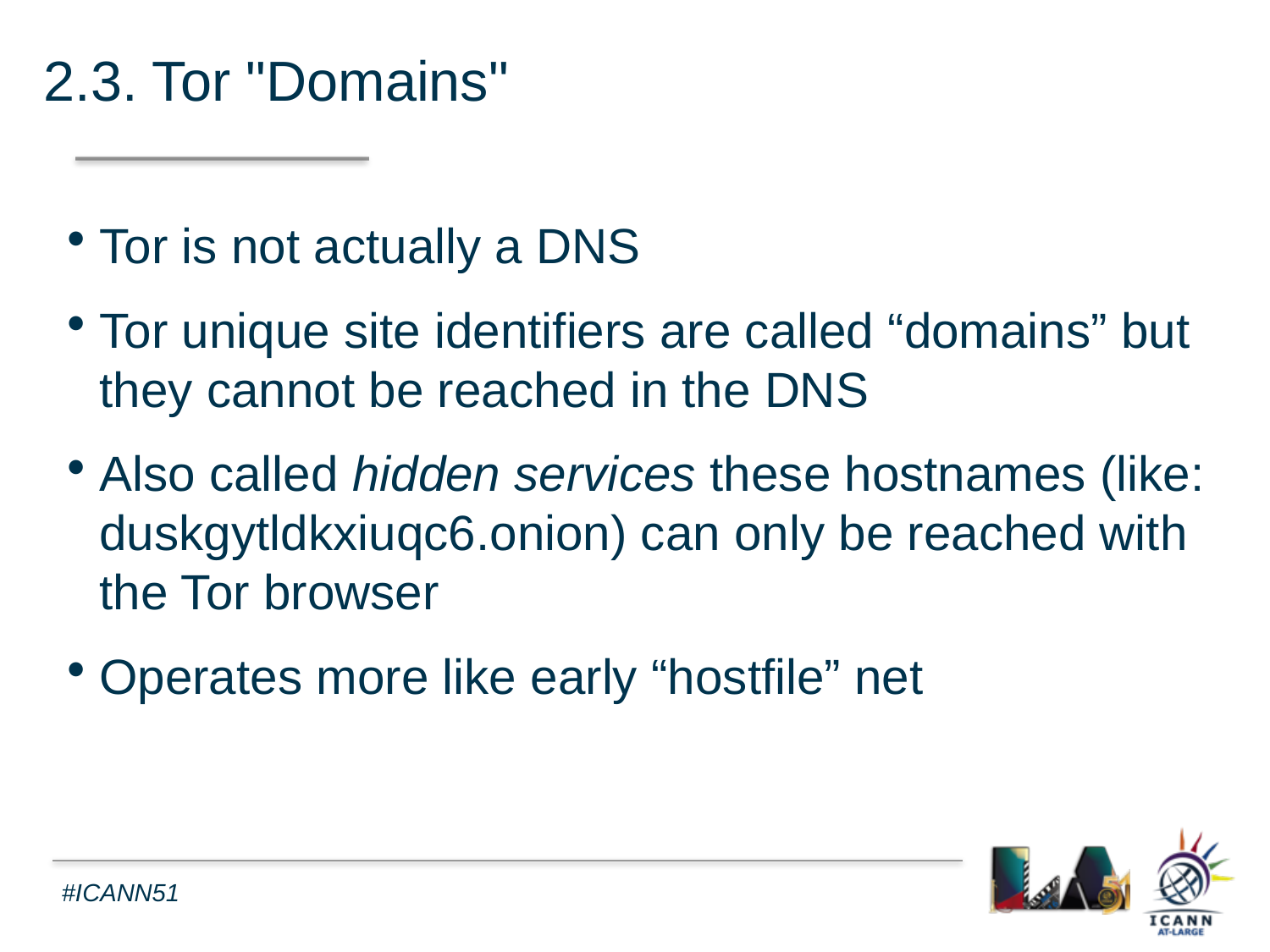

2.3. Tor "Domains"

Tor is not actually a DNS
Tor unique site identifiers are called “domains” but they cannot be reached in the DNS
Also called hidden services these hostnames (like: duskgytldkxiuqc6.onion) can only be reached with the Tor browser
Operates more like early “hostfile” net